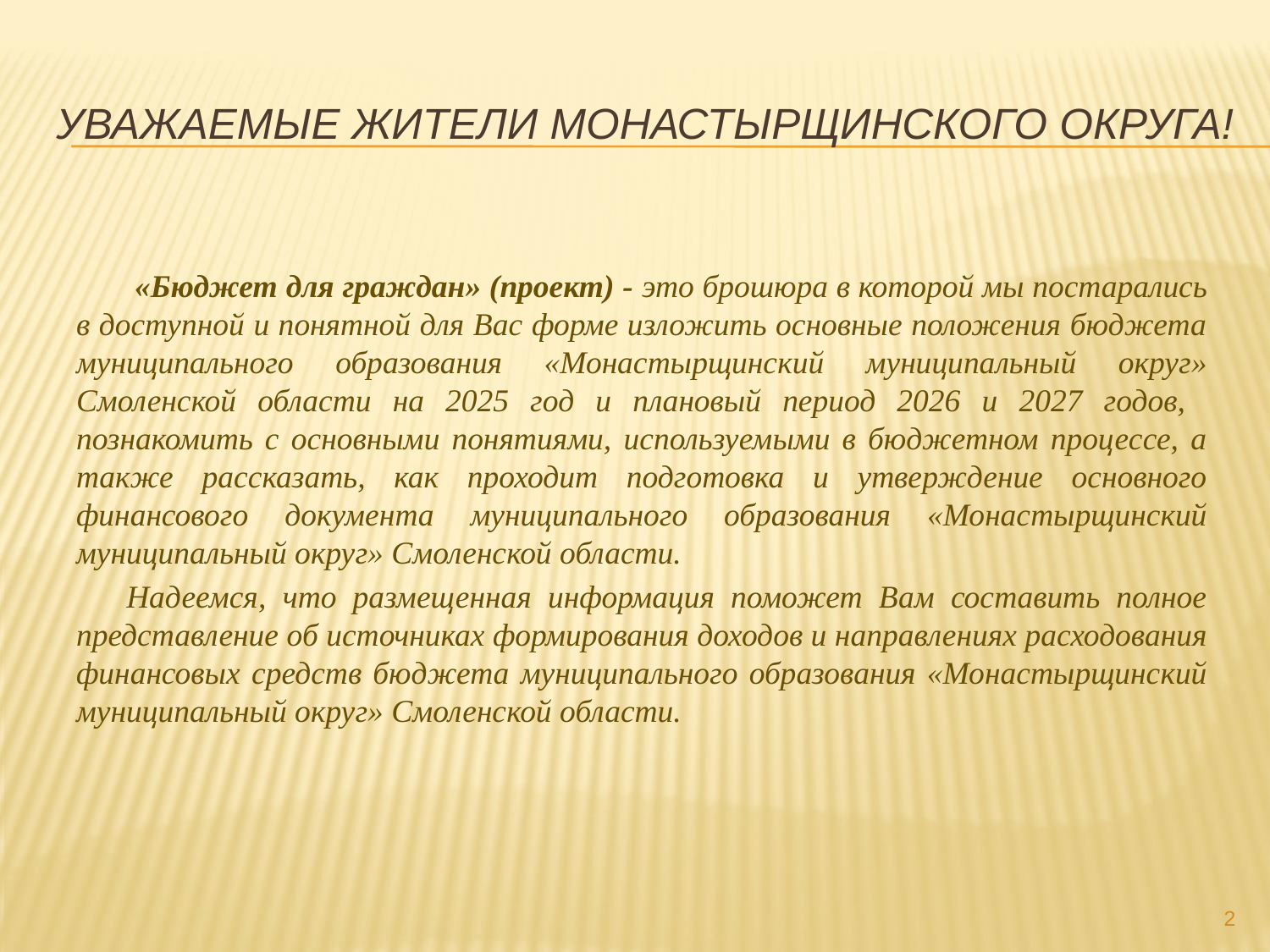

# УВАЖАЕМЫЕ ЖИТЕЛИ МОНАСТЫРЩИНСКОГО ОКРУГА!

 «Бюджет для граждан» (проект) - это брошюра в которой мы постарались в доступной и понятной для Вас форме изложить основные положения бюджета муниципального образования «Монастырщинский муниципальный округ» Смоленской области на 2025 год и плановый период 2026 и 2027 годов,  познакомить с основными понятиями, используемыми в бюджетном процессе, а также рассказать, как проходит подготовка и утверждение основного финансового документа муниципального образования «Монастырщинский муниципальный округ» Смоленской области.
Надеемся, что размещенная информация поможет Вам составить полное представление об источниках формирования доходов и направлениях расходования финансовых средств бюджета муниципального образования «Монастырщинский муниципальный округ» Смоленской области.
2